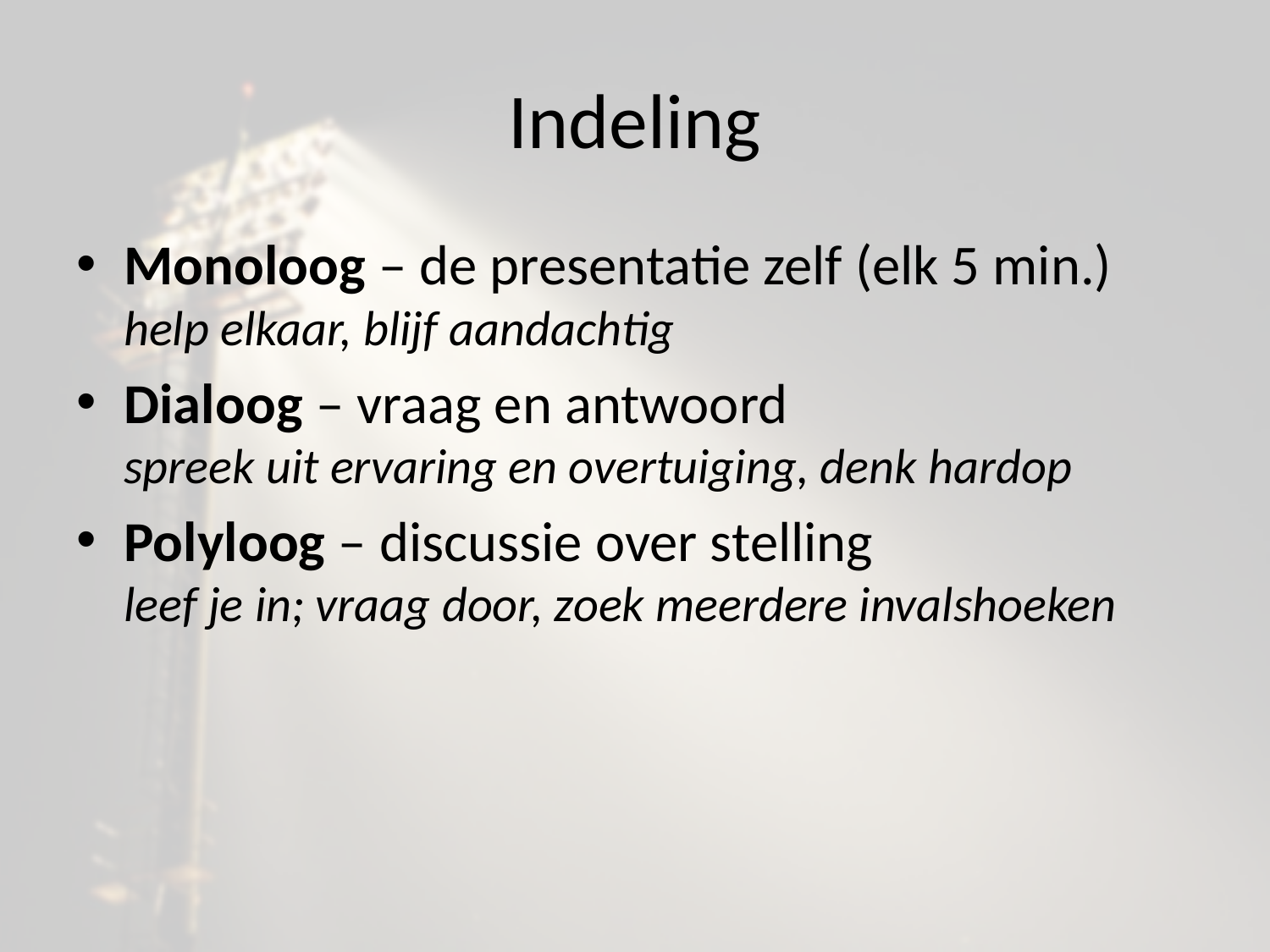

# Indeling
Monoloog – de presentatie zelf (elk 5 min.)
help elkaar, blijf aandachtig
Dialoog – vraag en antwoord
spreek uit ervaring en overtuiging, denk hardop
Polyloog – discussie over stelling
leef je in; vraag door, zoek meerdere invalshoeken